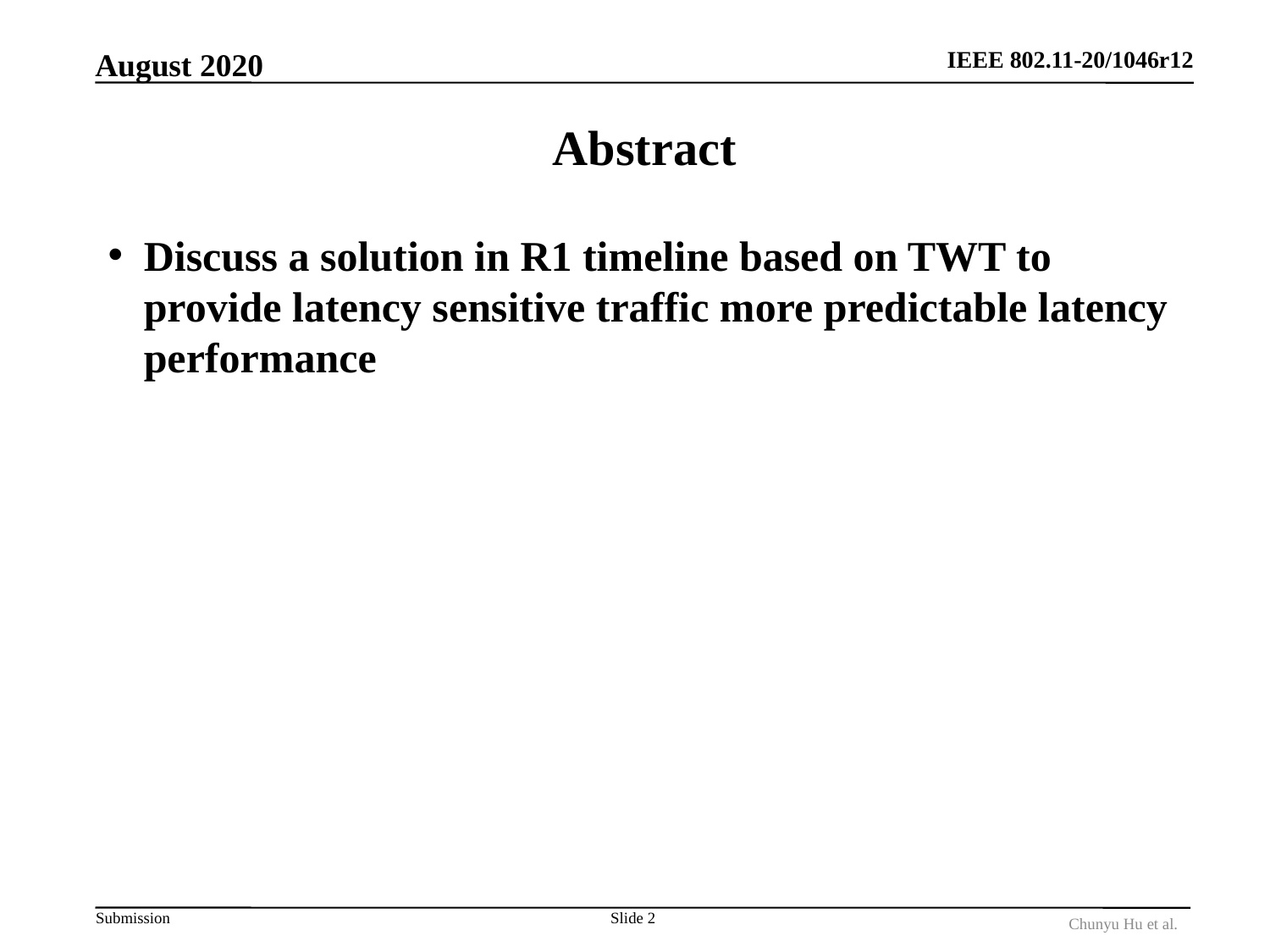

August 2020
# Abstract
Discuss a solution in R1 timeline based on TWT to provide latency sensitive traffic more predictable latency performance

Slide 2
Chunyu Hu et al.